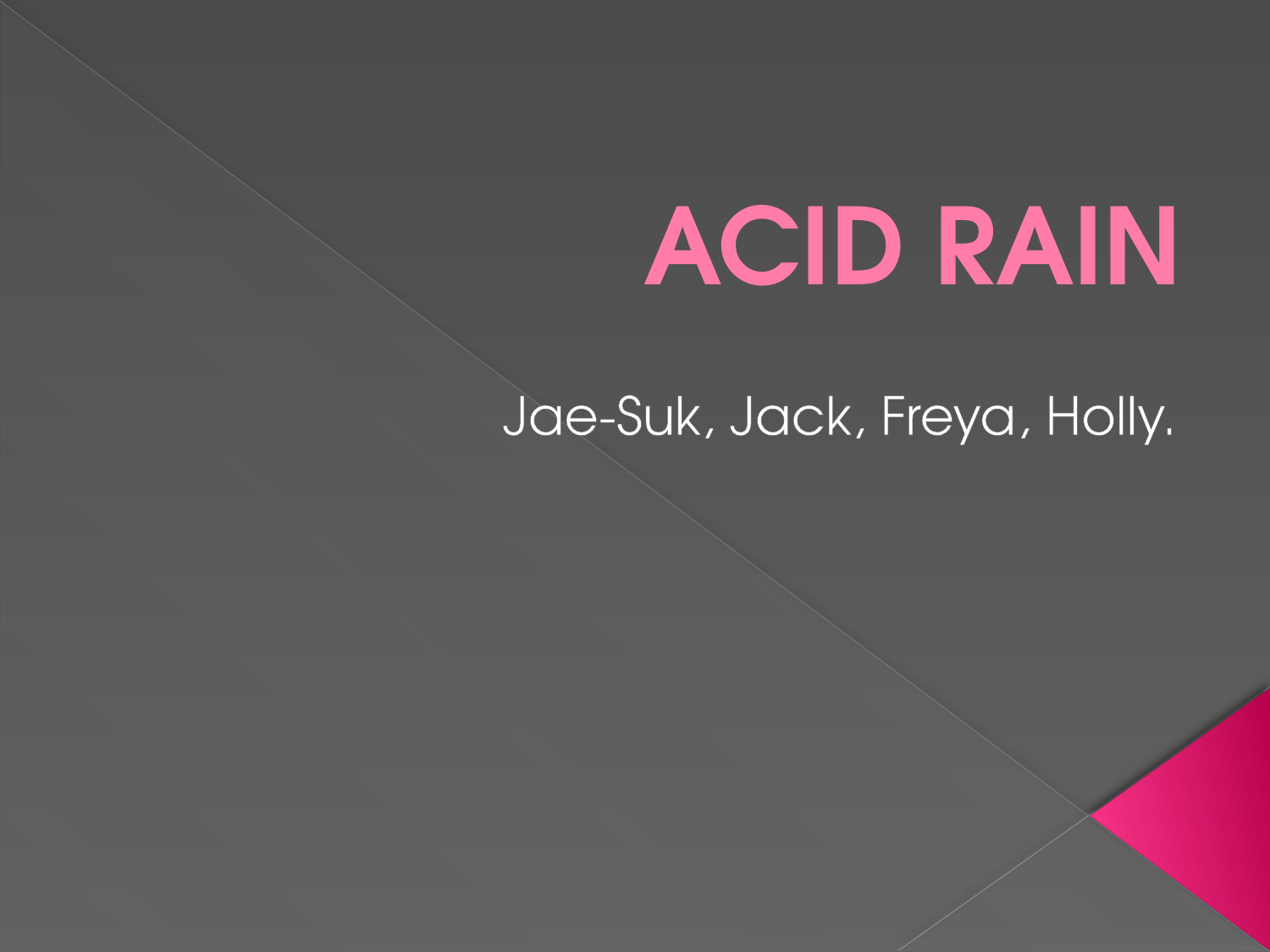

# ACID RAIN

Jae-Suk, Jack, Freya, Holly.